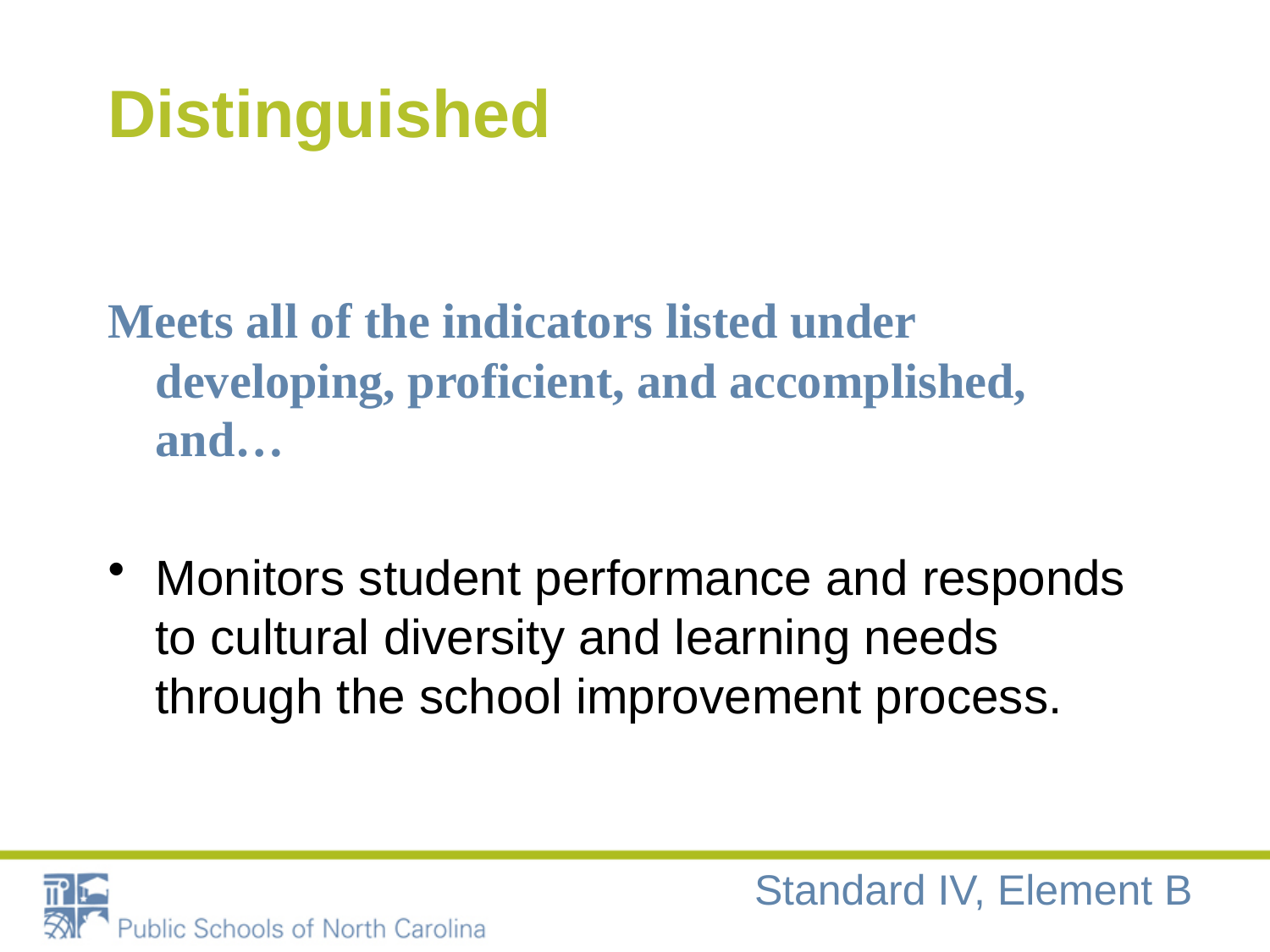

# Distinguished

Meets all of the indicators listed under developing, proficient, and accomplished, and…

Monitors student performance and responds to cultural diversity and learning needs through the school improvement process.

Standard IV, Element B